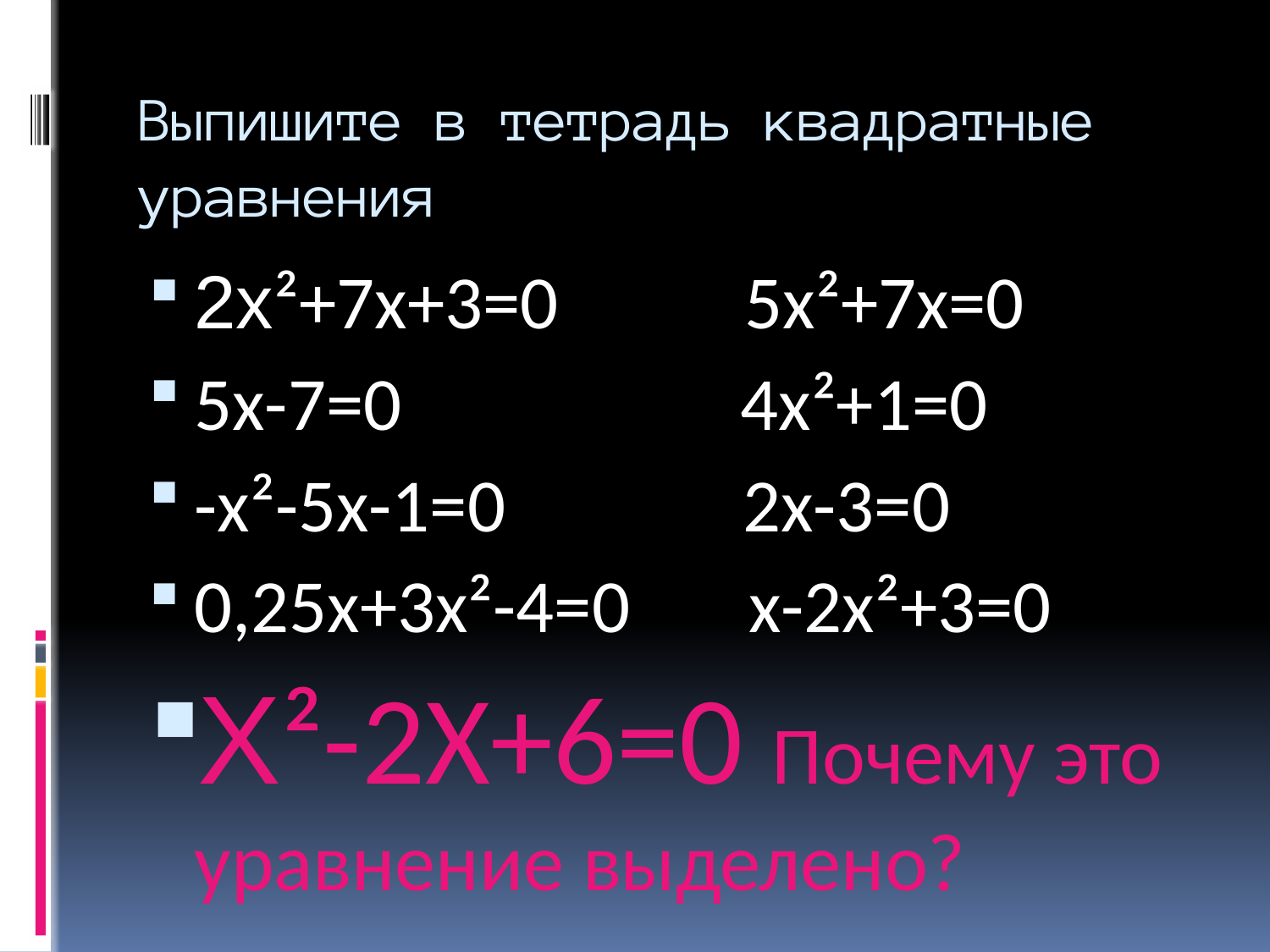

# Выпишите в тетрадь квадратные уравнения
2х²+7х+3=0           5х²+7х=0
5х-7=0                    4х²+1=0
-х²-5х-1=0              2х-3=0
0,25х+3х²-4=0       х-2х²+3=0
Х²-2Х+6=0 Почему это уравнение выделено?